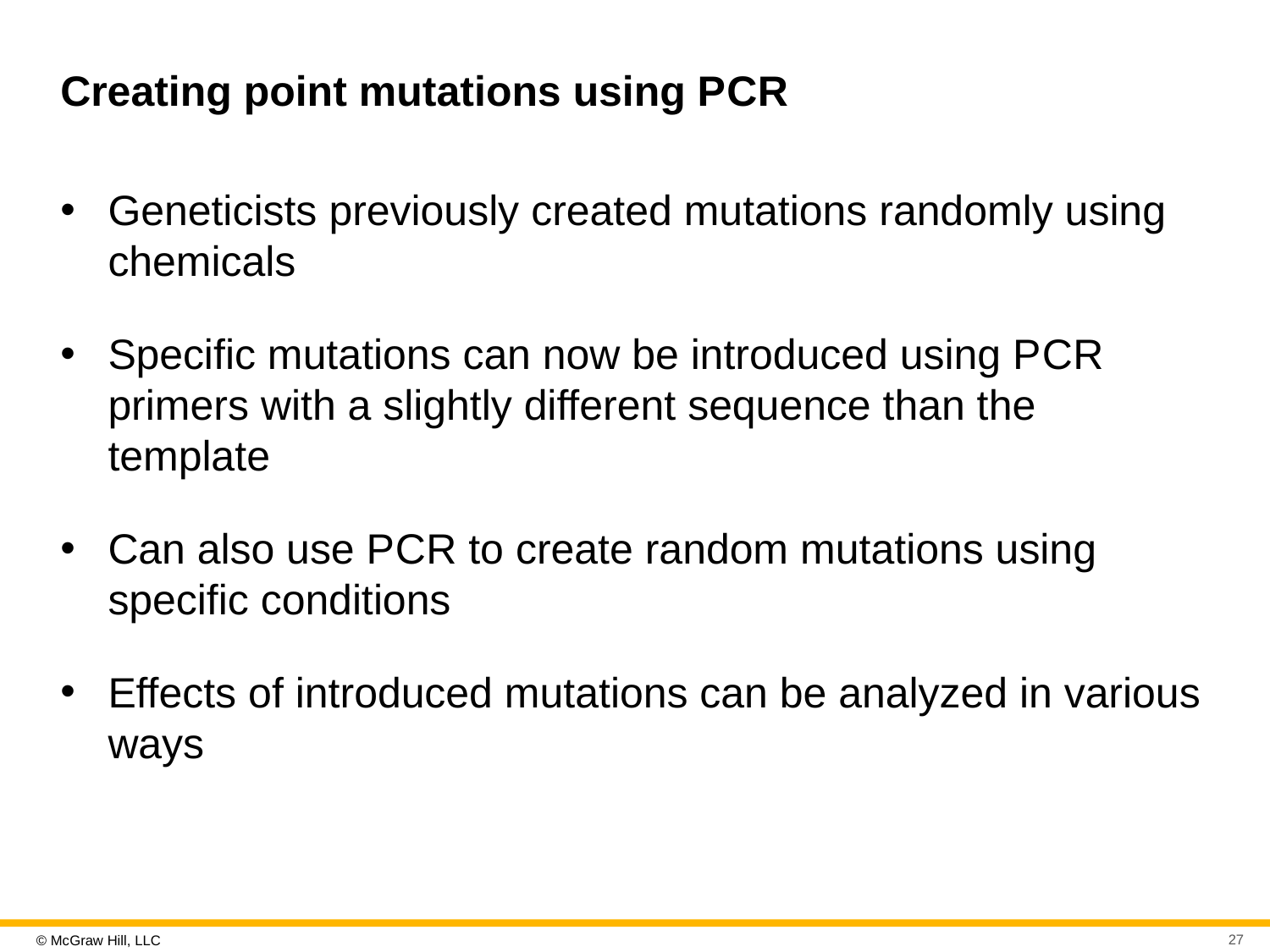

# Creating point mutations using P C R
Geneticists previously created mutations randomly using chemicals
Specific mutations can now be introduced using P C R primers with a slightly different sequence than the template
Can also use P C R to create random mutations using specific conditions
Effects of introduced mutations can be analyzed in various ways
27